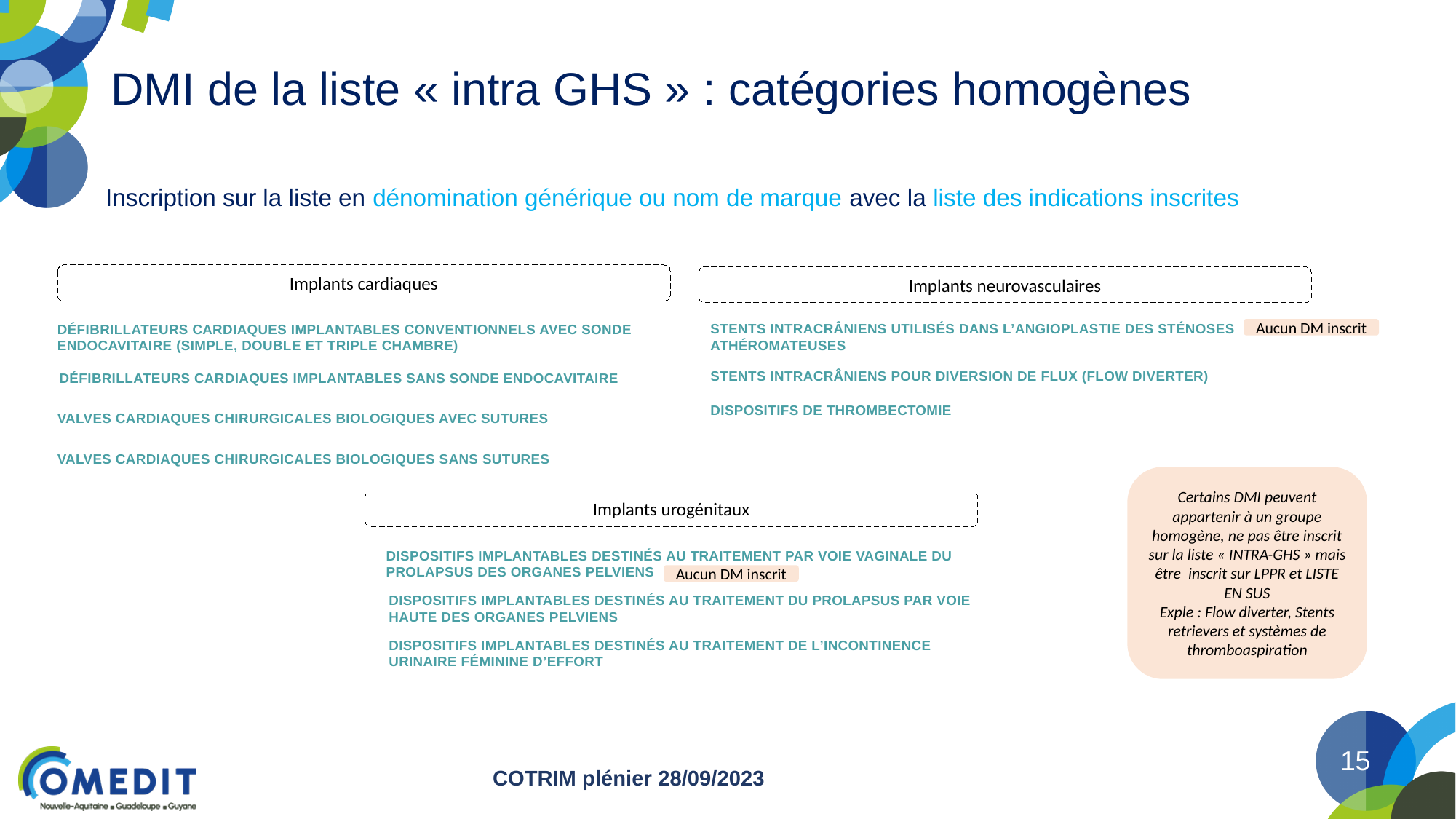

# DMI de la liste « intra GHS » : catégories homogènes
Inscription sur la liste en dénomination générique ou nom de marque avec la liste des indications inscrites

Implants cardiaques
Implants neurovasculaires
Aucun DM inscrit
STENTS INTRACRÂNIENS UTILISÉS DANS L’ANGIOPLASTIE DES STÉNOSES ATHÉROMATEUSES
DÉFIBRILLATEURS CARDIAQUES IMPLANTABLES CONVENTIONNELS AVEC SONDE ENDOCAVITAIRE (SIMPLE, DOUBLE ET TRIPLE CHAMBRE)
STENTS INTRACRÂNIENS POUR DIVERSION DE FLUX (FLOW DIVERTER)
DÉFIBRILLATEURS CARDIAQUES IMPLANTABLES SANS SONDE ENDOCAVITAIRE
DISPOSITIFS DE THROMBECTOMIE
VALVES CARDIAQUES CHIRURGICALES BIOLOGIQUES AVEC SUTURES
VALVES CARDIAQUES CHIRURGICALES BIOLOGIQUES SANS SUTURES
Certains DMI peuvent appartenir à un groupe homogène, ne pas être inscrit sur la liste « INTRA-GHS » mais être  inscrit sur LPPR et LISTE EN SUS
Exple : Flow diverter, Stents retrievers et systèmes de thromboaspiration
Implants urogénitaux
DISPOSITIFS IMPLANTABLES DESTINÉS AU TRAITEMENT PAR VOIE VAGINALE DU PROLAPSUS DES ORGANES PELVIENS
Aucun DM inscrit
DISPOSITIFS IMPLANTABLES DESTINÉS AU TRAITEMENT DU PROLAPSUS PAR VOIE HAUTE DES ORGANES PELVIENS
DISPOSITIFS IMPLANTABLES DESTINÉS AU TRAITEMENT DE L’INCONTINENCE URINAIRE FÉMININE D’EFFORT